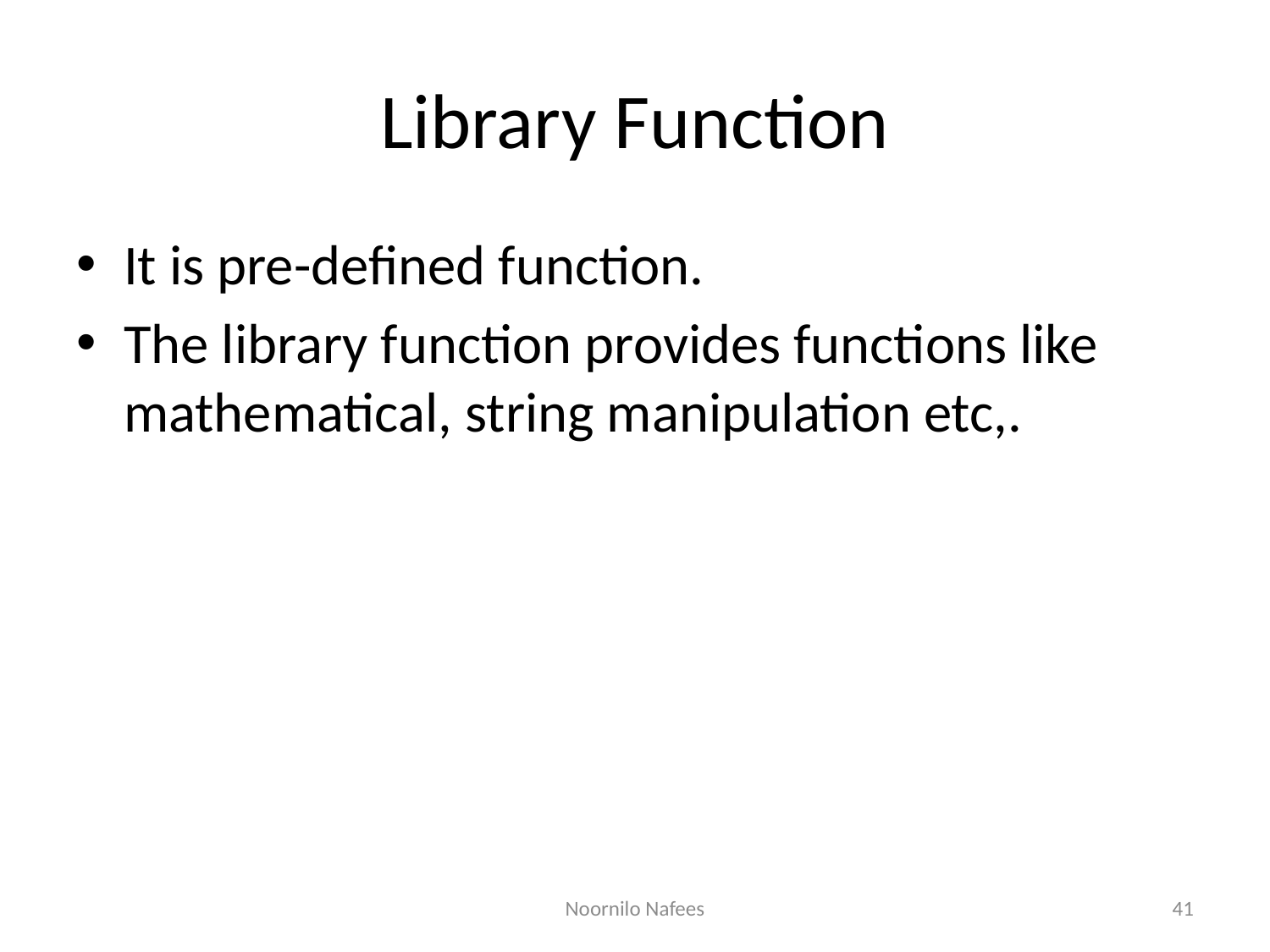

# Library Function
It is pre-defined function.
The library function provides functions like mathematical, string manipulation etc,.

Noornilo Nafees
41